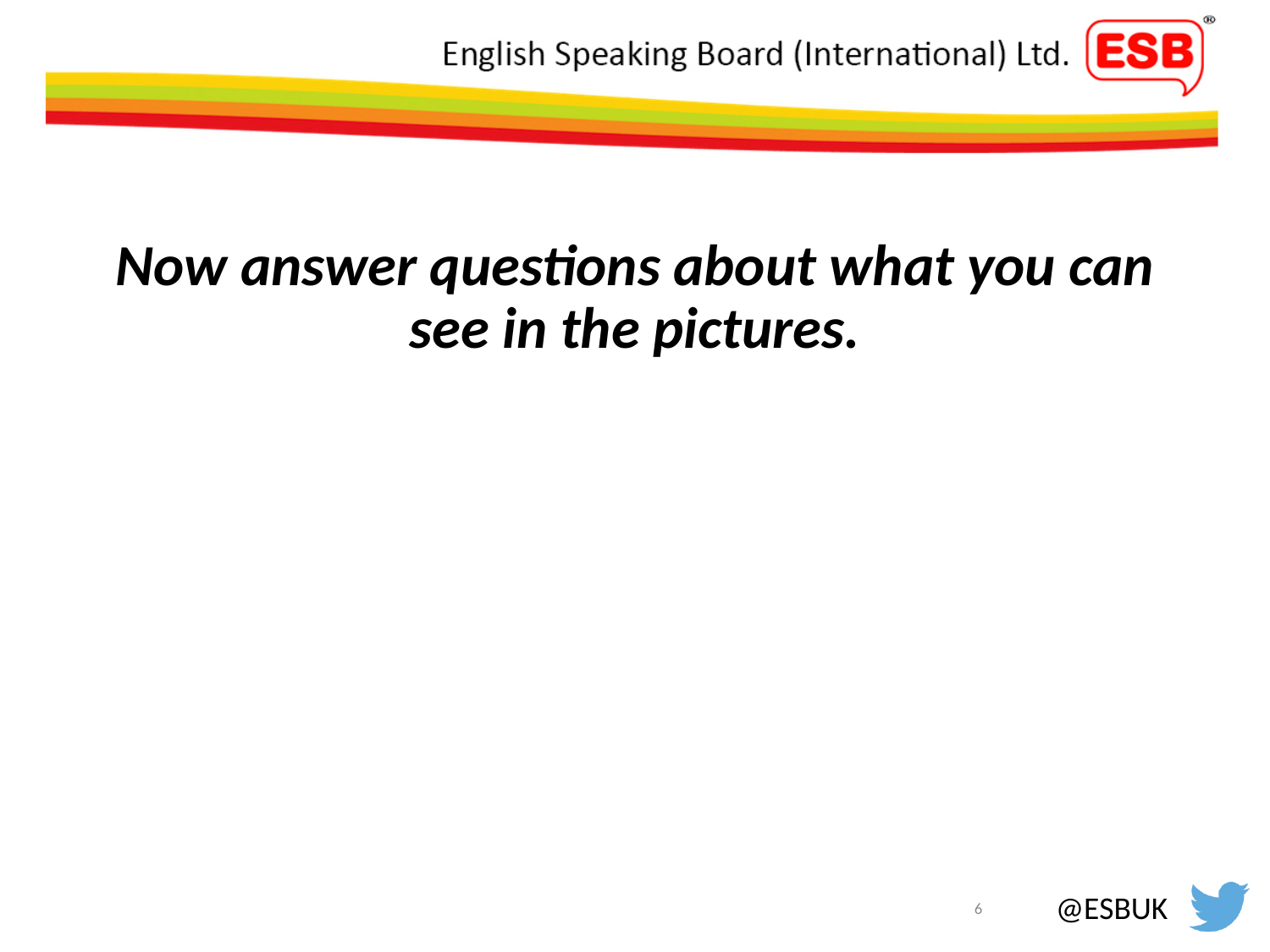

# Now answer questions about what you can see in the pictures.
6